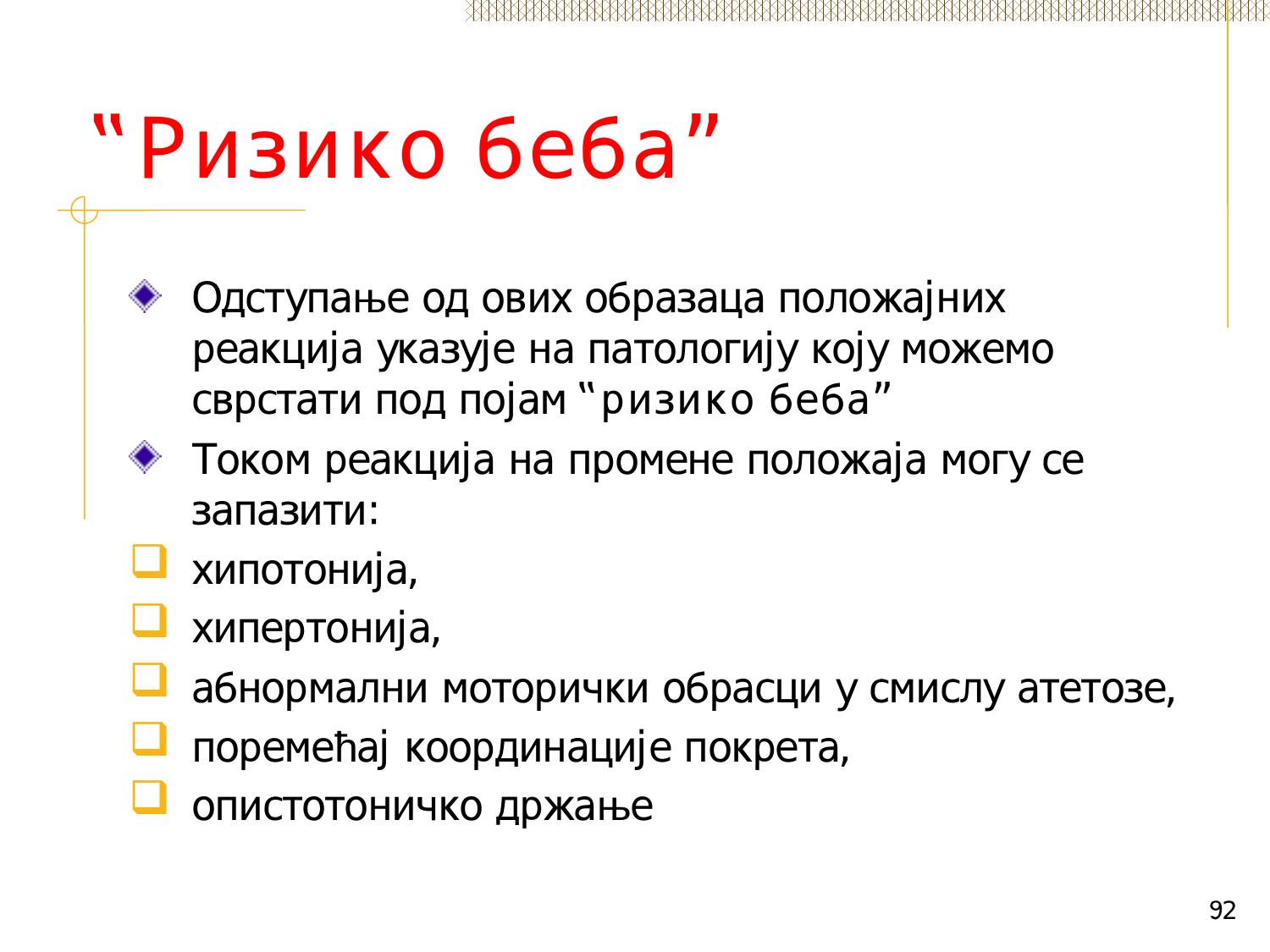

# “Ризико беба”
Одступање од ових образаца положајних реакција указује на патологију коју можемо сврстати под појам “ризико беба”
Током реакција на промене положаја могу се запазити:
хипотонија,
хипертонија,
абнормални моторички обрасци у смислу атетозе,
поремећај координације покрета,
опистотоничко држање

92